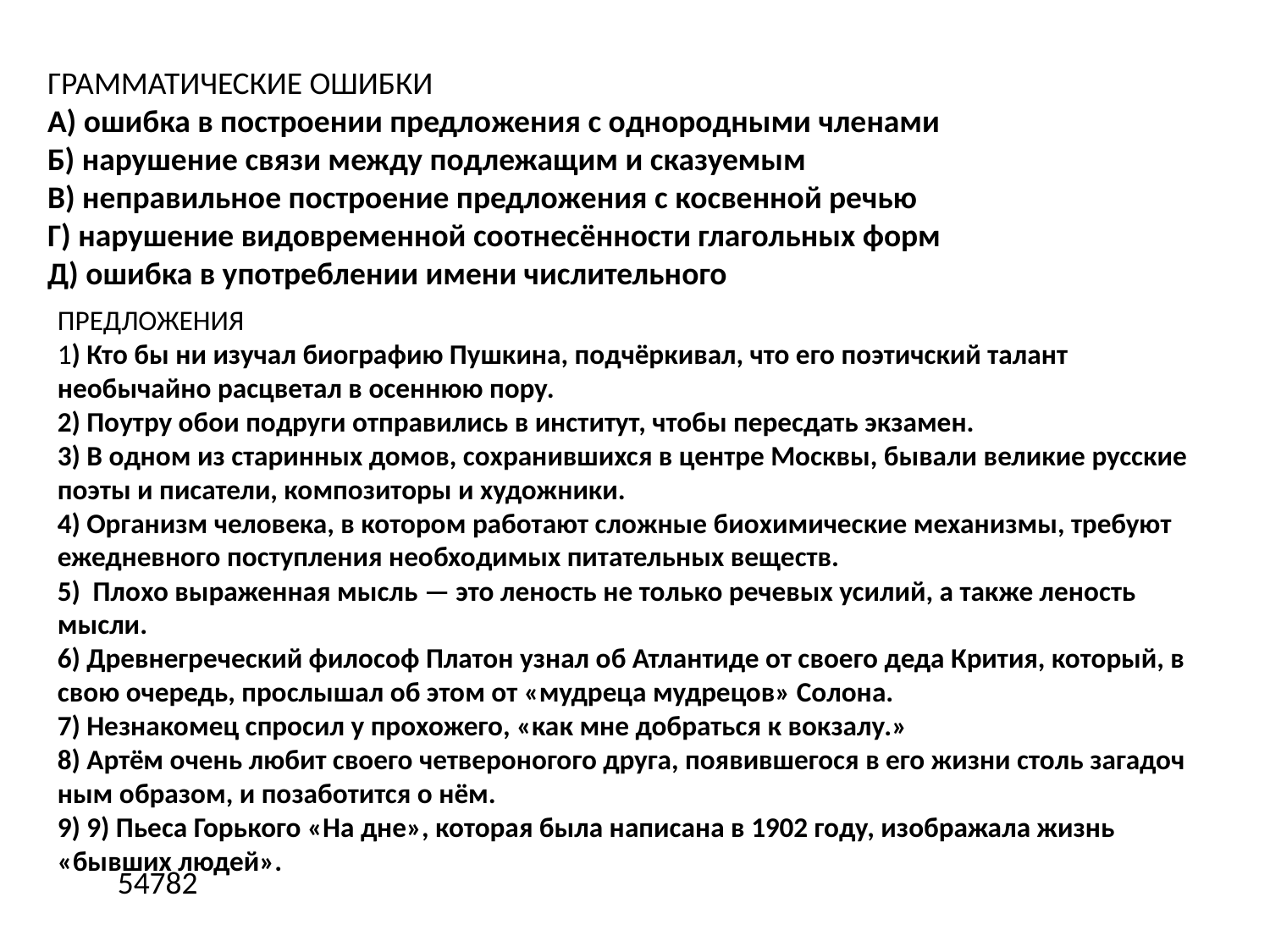

ГРАММАТИЧЕСКИЕ ОШИБКИ
А) ошибка в построении предложения с однородными членами
Б) нарушение связи между подлежащим и сказуемым
В) неправильное построение предложения с косвенной речью
Г) нарушение видовременной соотнесённости глагольных форм
Д) ошибка в употреблении имени числительного

ПРЕДЛОЖЕНИЯ
1) Кто бы ни изучал биографию Пушкина, подчёркивал, что его поэтичский талант необычайно расцветал в осеннюю пору.
2) Поутру обои подруги отправились в институт, чтобы пересдать экзамен.
3) В одном из старинных домов, сохранившихся в центре Москвы, бывали великие русские поэты и писатели, композиторы и художники.
4) Организм человека, в котором работают сложные биохимические механизмы, требуют ежедневного поступления необходимых питательных веществ.
5)  Плохо выраженная мысль — это леность не только речевых усилий, а также леность мысли.
6) Древнегре­ческий философ Платон узнал об Атлантиде от своего деда Крития, который, в свою очередь, прослышал об этом от «мудреца мудрецов» Солона.
7) Незнако­мец спросил у прохожего, «как мне добраться к вокзалу.»
8) Артём очень любит своего четвероногого друга, появившегося в его жизни столь загадоч­ным образом, и позаботится о нём.
9) 9) Пьеса Горького «На дне», которая была написана в 1902 году, изображала жизнь «бывших людей».
54782